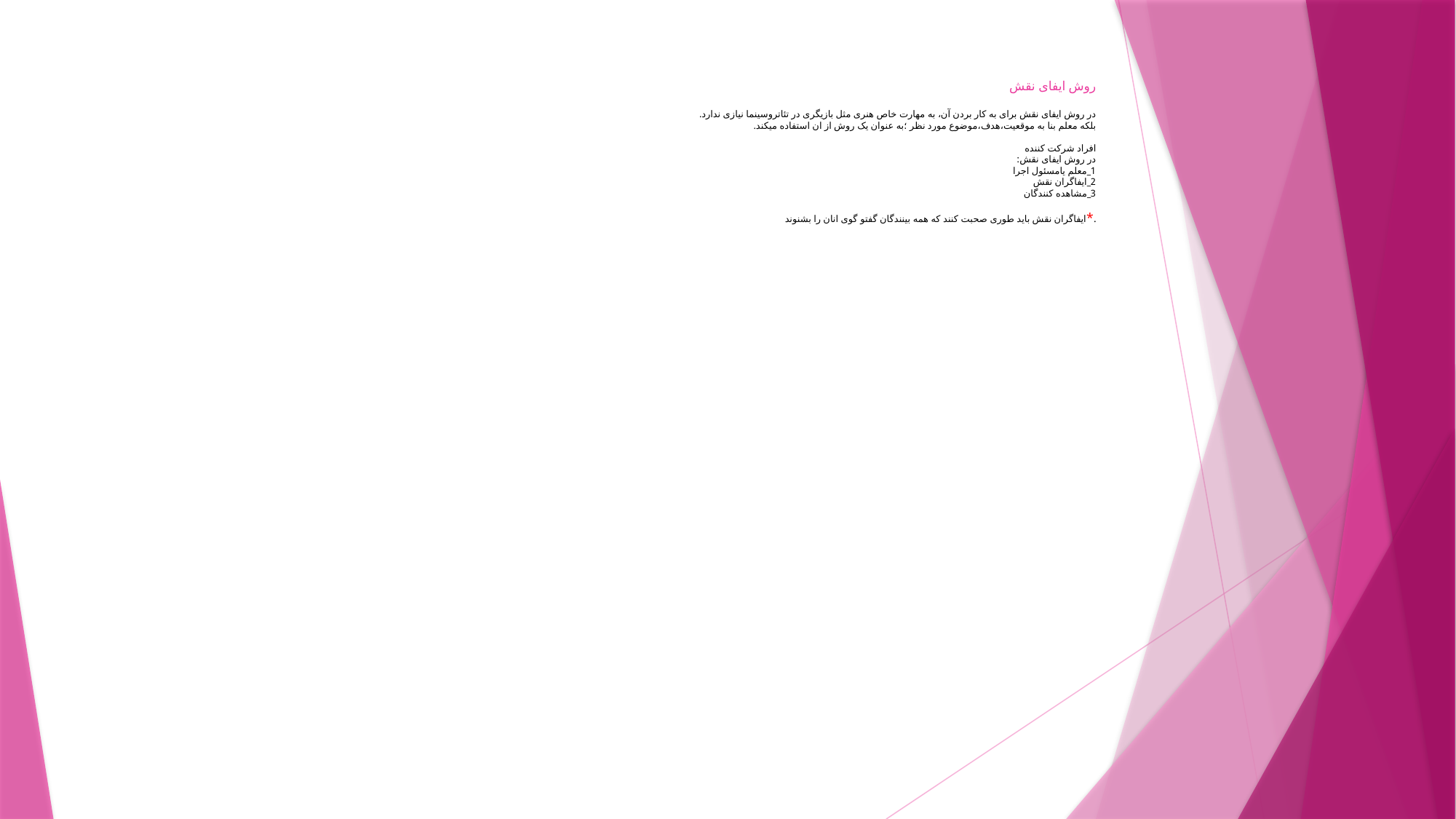

# روش ایفای نقش در روش ایفای نقش برای به کار بردن آن، به مهارت خاص هنری مثل بازیگری در تئاتروسینما نیازی ندارد. بلکه معلم بنا به موقعیت،هدف،موضوع مورد نظر ؛به عنوان یک روش از ان استفاده میکند. افراد شرکت کننده در روش ایفای نقش: 1_معلم یامسئول اجرا 2_ایفاگران نقش 3_مشاهده کنندگان *ایفاگران نقش باید طوری صحبت کنند که همه بینندگان گفتو گوی انان را بشنوند.